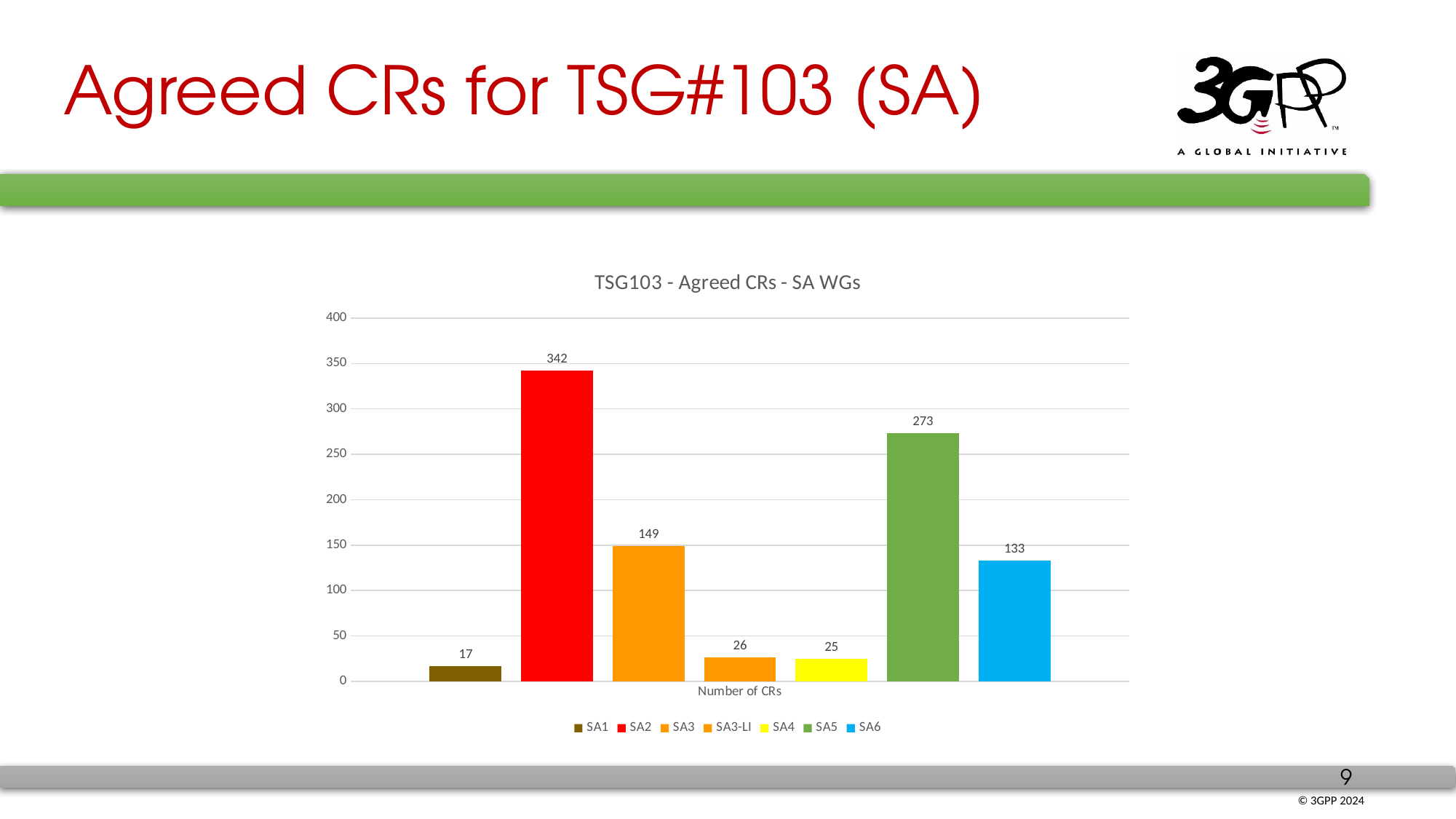

# Agreed CRs for TSG#103 (SA)

### Chart: TSG103 - Agreed CRs - SA WGs

| Category | SA1 | SA2 | SA3 | SA3-LI | SA4 | SA5 | SA6 |
|---|---|---|---|---|---|---|---|
| Number of CRs | 17.0 | 342.0 | 149.0 | 26.0 | 25.0 | 273.0 | 133.0 |